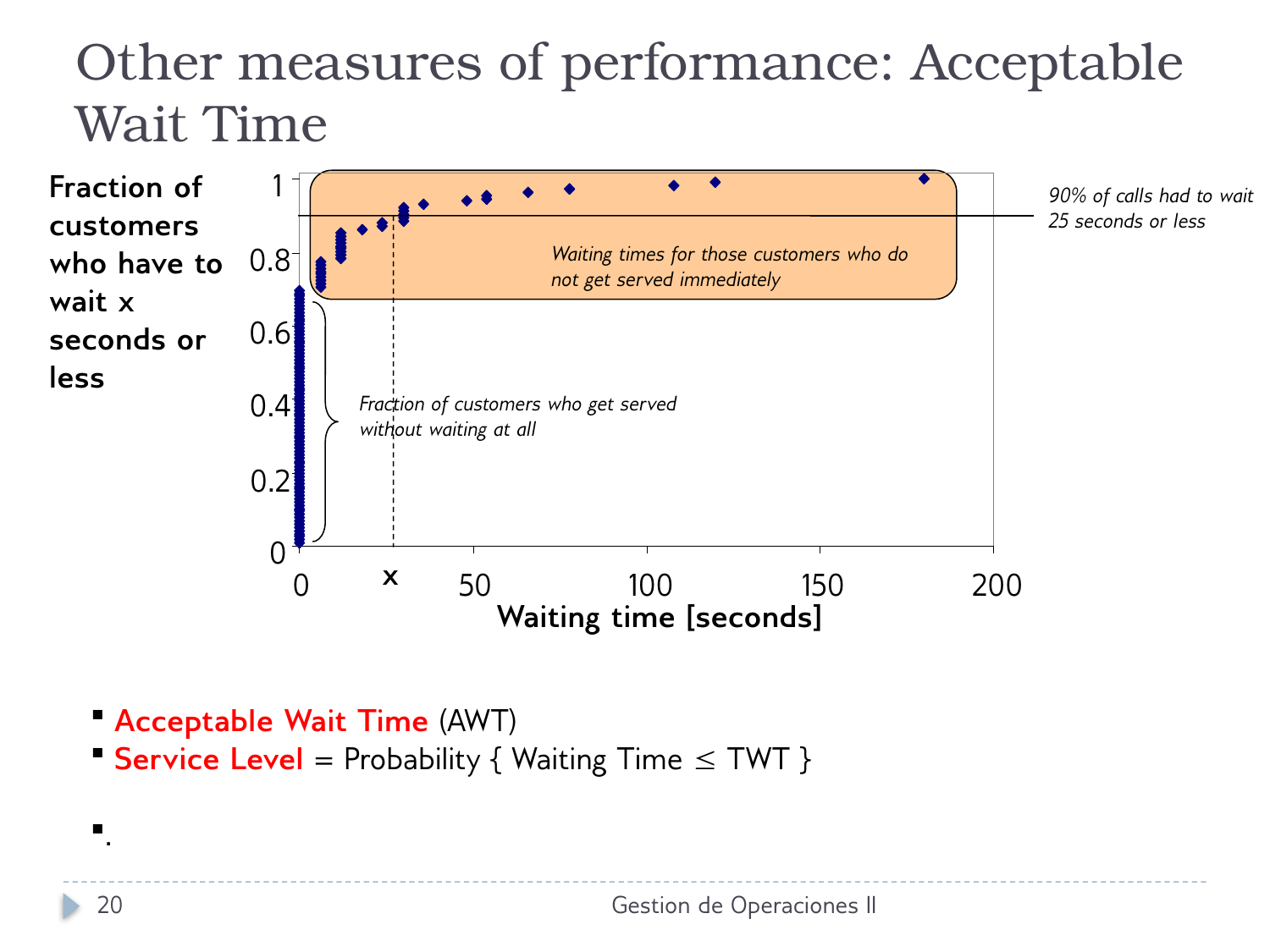

Other measures of performance: Acceptable Wait Time

1
Fraction of customers who have to wait x
seconds or less

90% of calls had to wait 25 seconds or less

Waiting times for those customers who do not get served immediately

0.8

0.6

Fraction of customers who get served without waiting at all
0.4

0.2

0

x
0
50
100
150
200
Waiting time [seconds]

 Acceptable Wait Time (AWT)
 Service Level = Probability { Waiting Time ≤ TWT }

.

20
Gestion de Operaciones II